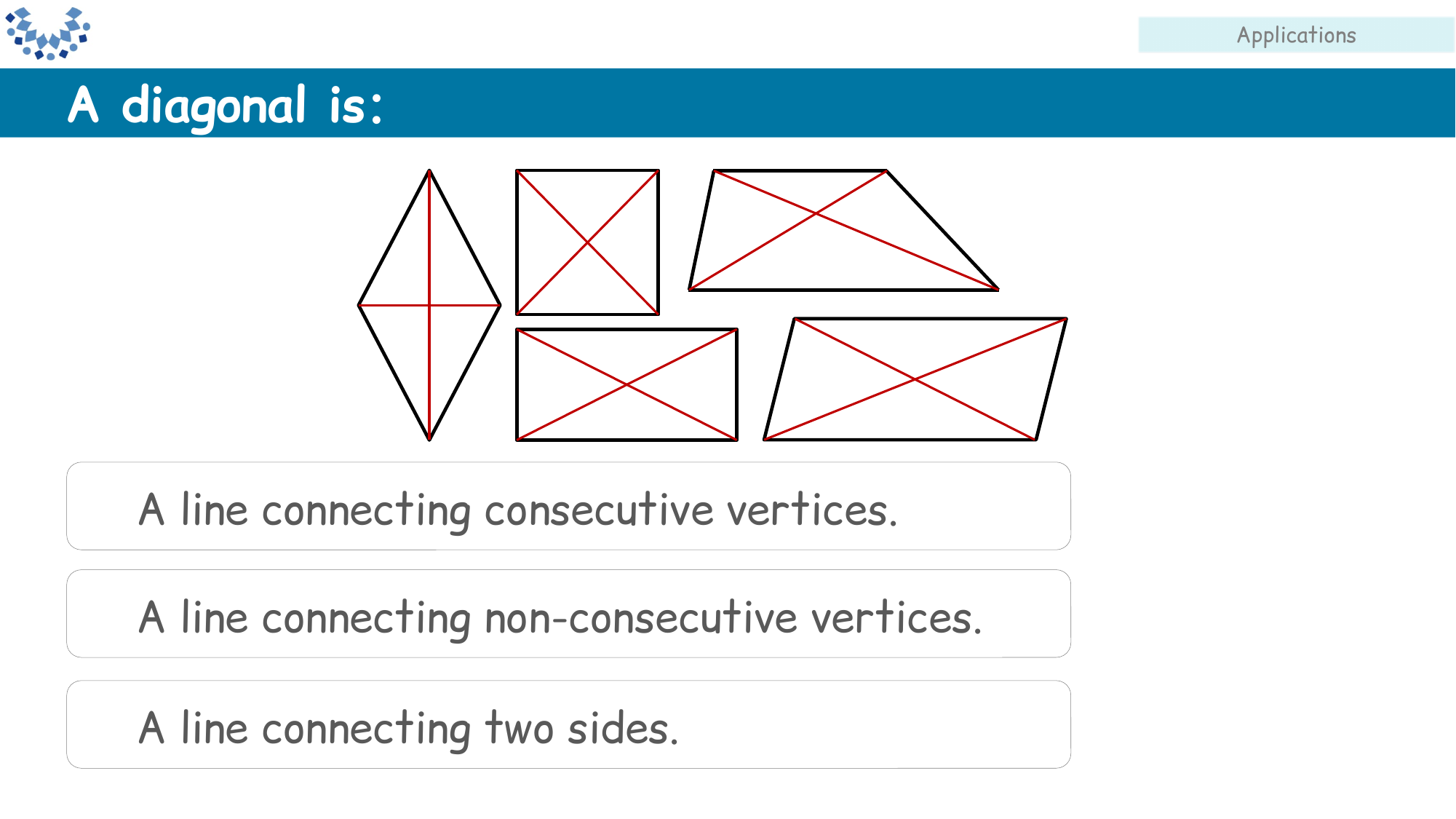

Applications
A diagonal is:

A line connecting consecutive vertices.
A line connecting non-consecutive vertices.
A line connecting two sides.